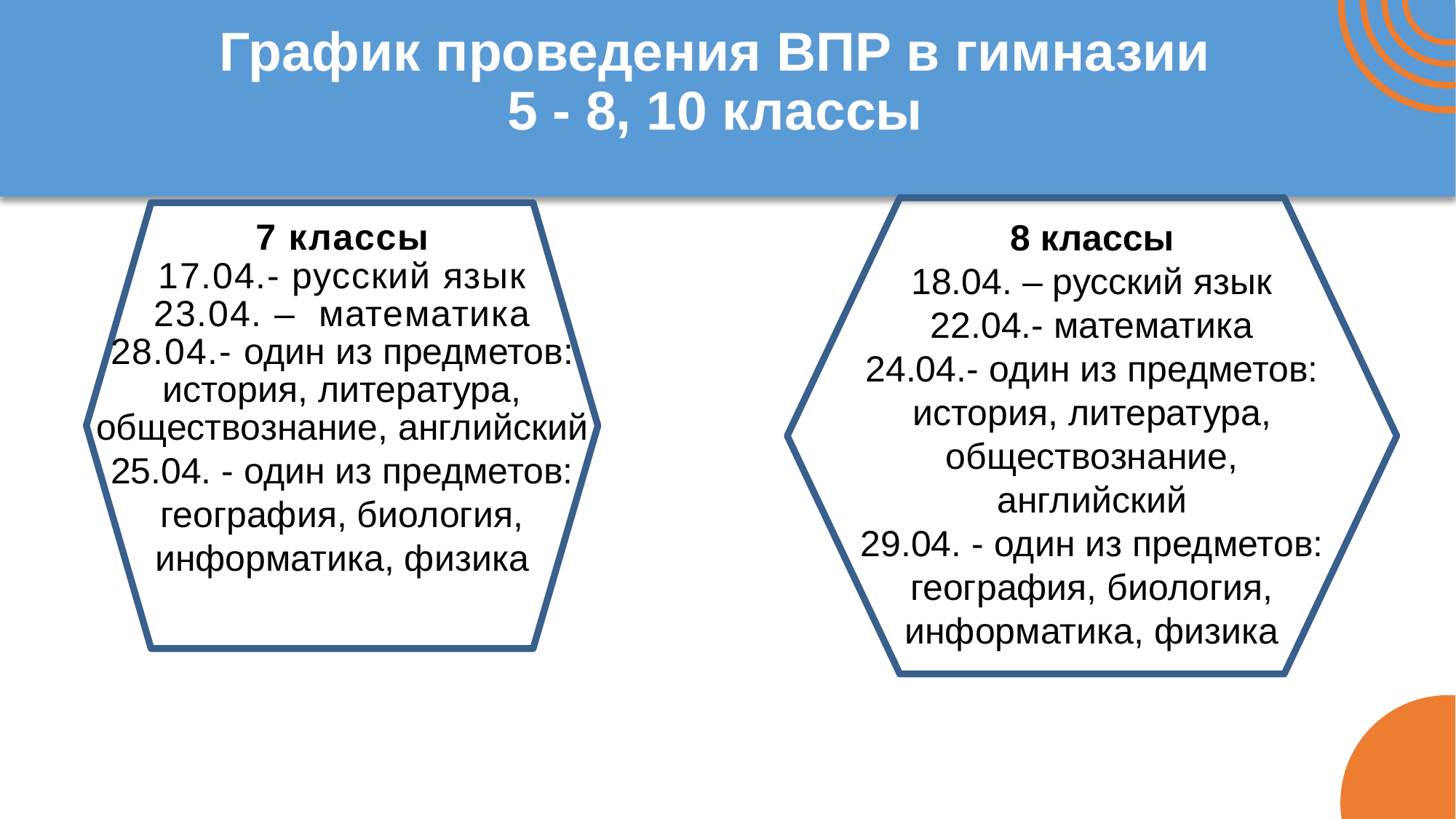

# График проведения ВПР в гимназии 5 - 8, 10 классы

8 классы
18.04. – русский язык
22.04.- математика
24.04.- один из предметов: история, литература, обществознание, английский
29.04. - один из предметов:
география, биология, информатика, физика

7 классы
17.04.- русский язык
23.04. –  математика
28.04.- один из предметов: история, литература, обществознание, английский
25.04. - один из предметов:
география, биология, информатика, физика